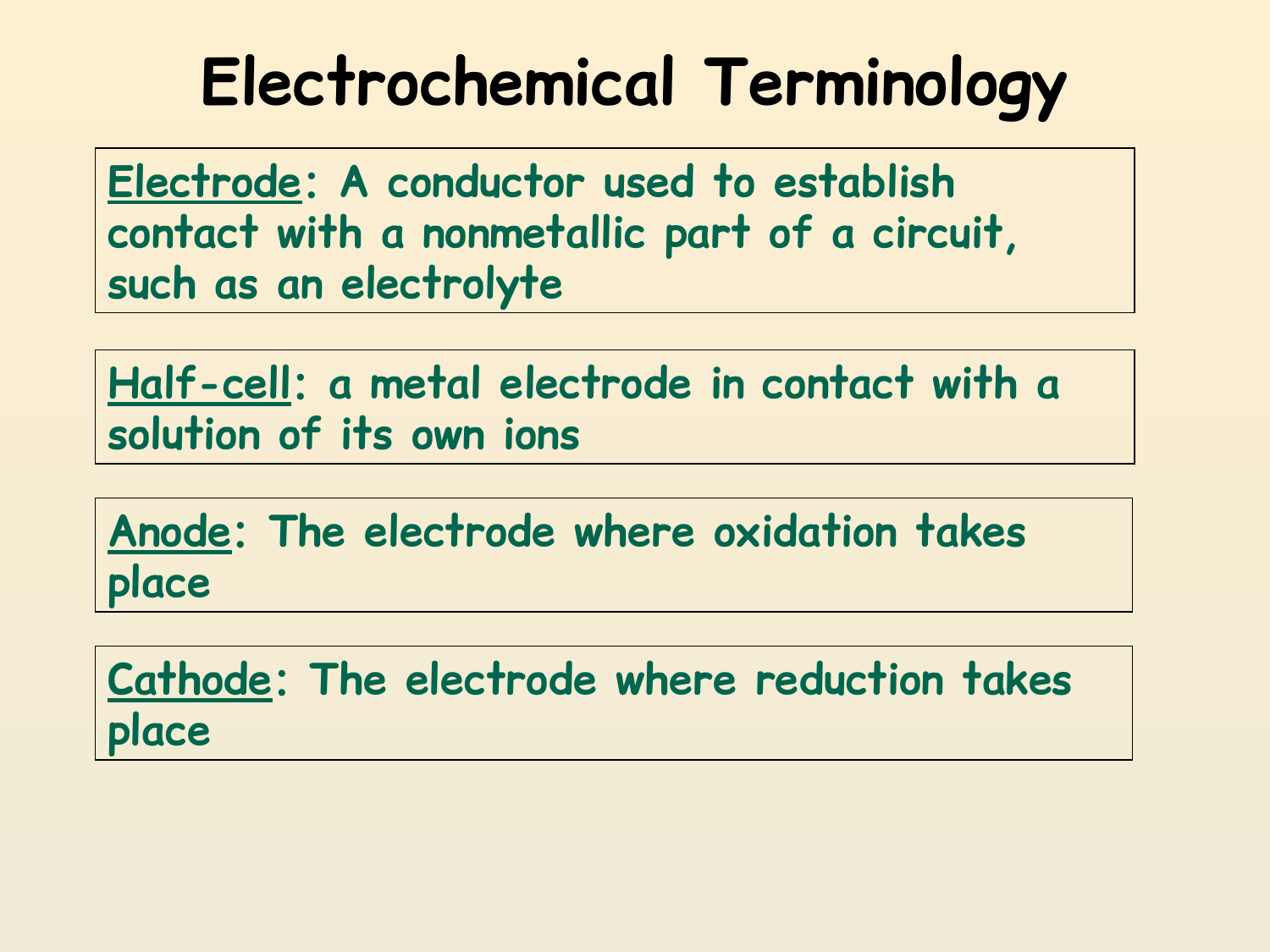

# Electrochemical Terminology
Electrode: A conductor used to establish contact with a nonmetallic part of a circuit, such as an electrolyte
Half-cell: a metal electrode in contact with a solution of its own ions
Anode: The electrode where oxidation takes place
Cathode: The electrode where reduction takes place